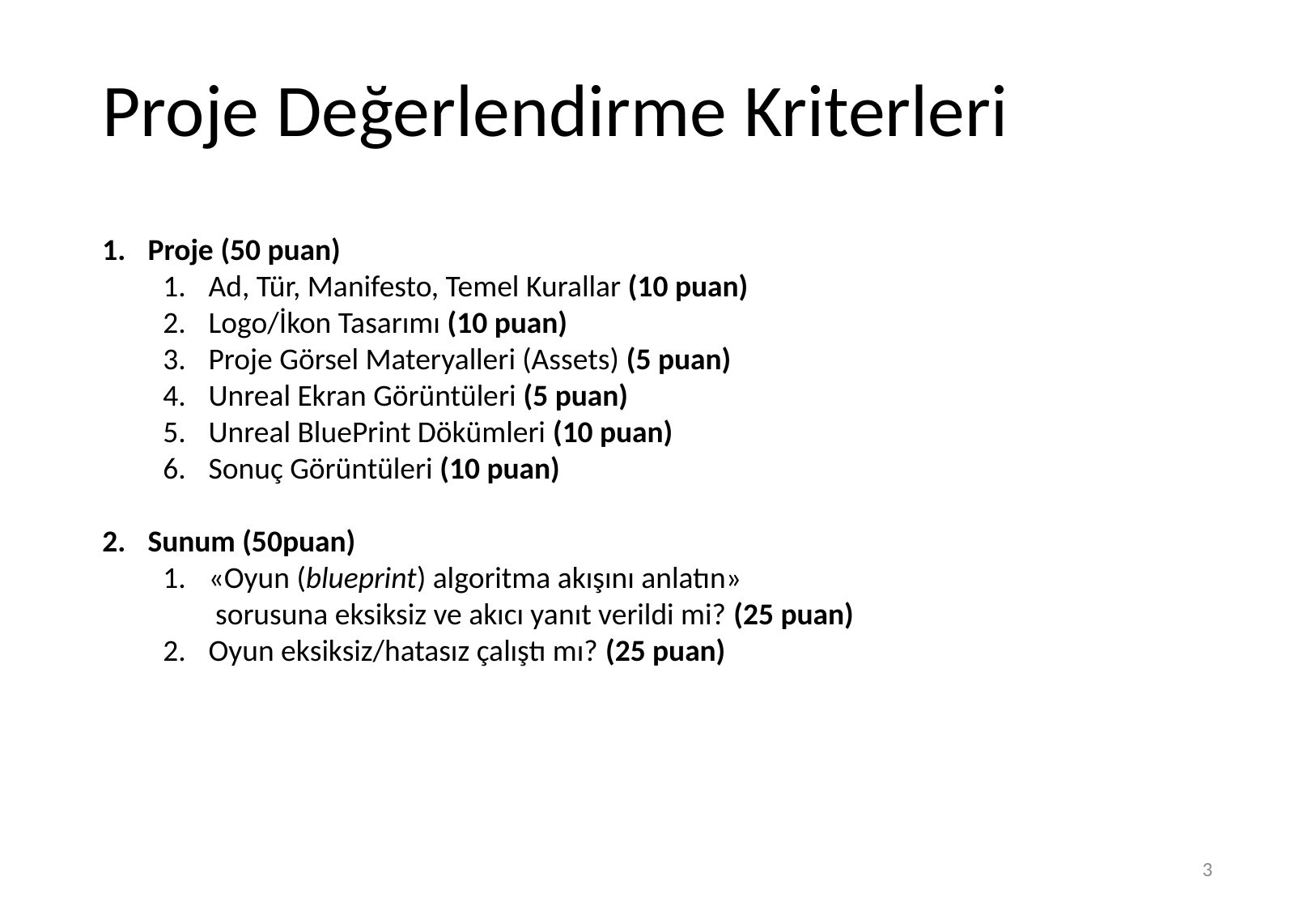

# Proje Değerlendirme Kriterleri
Proje (50 puan)
Ad, Tür, Manifesto, Temel Kurallar (10 puan)
Logo/İkon Tasarımı (10 puan)
Proje Görsel Materyalleri (Assets) (5 puan)
Unreal Ekran Görüntüleri (5 puan)
Unreal BluePrint Dökümleri (10 puan)
Sonuç Görüntüleri (10 puan)

Sunum (50puan)
«Oyun (blueprint) algoritma akışını anlatın»
 sorusuna eksiksiz ve akıcı yanıt verildi mi? (25 puan)
Oyun eksiksiz/hatasız çalıştı mı? (25 puan)

3